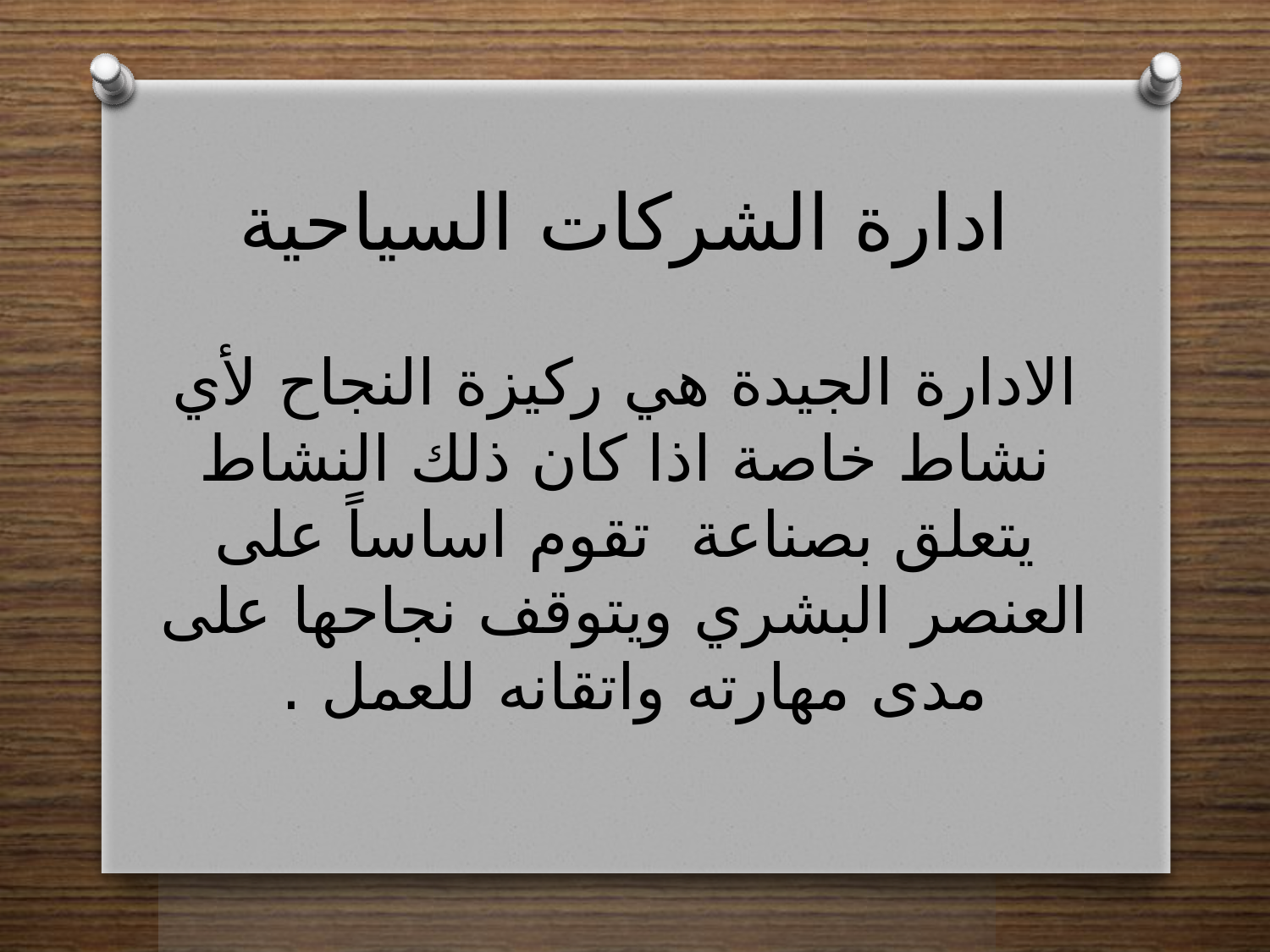

ادارة الشركات السياحية

الادارة الجيدة هي ركيزة النجاح لأي نشاط خاصة اذا كان ذلك النشاط يتعلق بصناعة  تقوم اساساً على العنصر البشري ويتوقف نجاحها على مدى مهارته واتقانه للعمل .